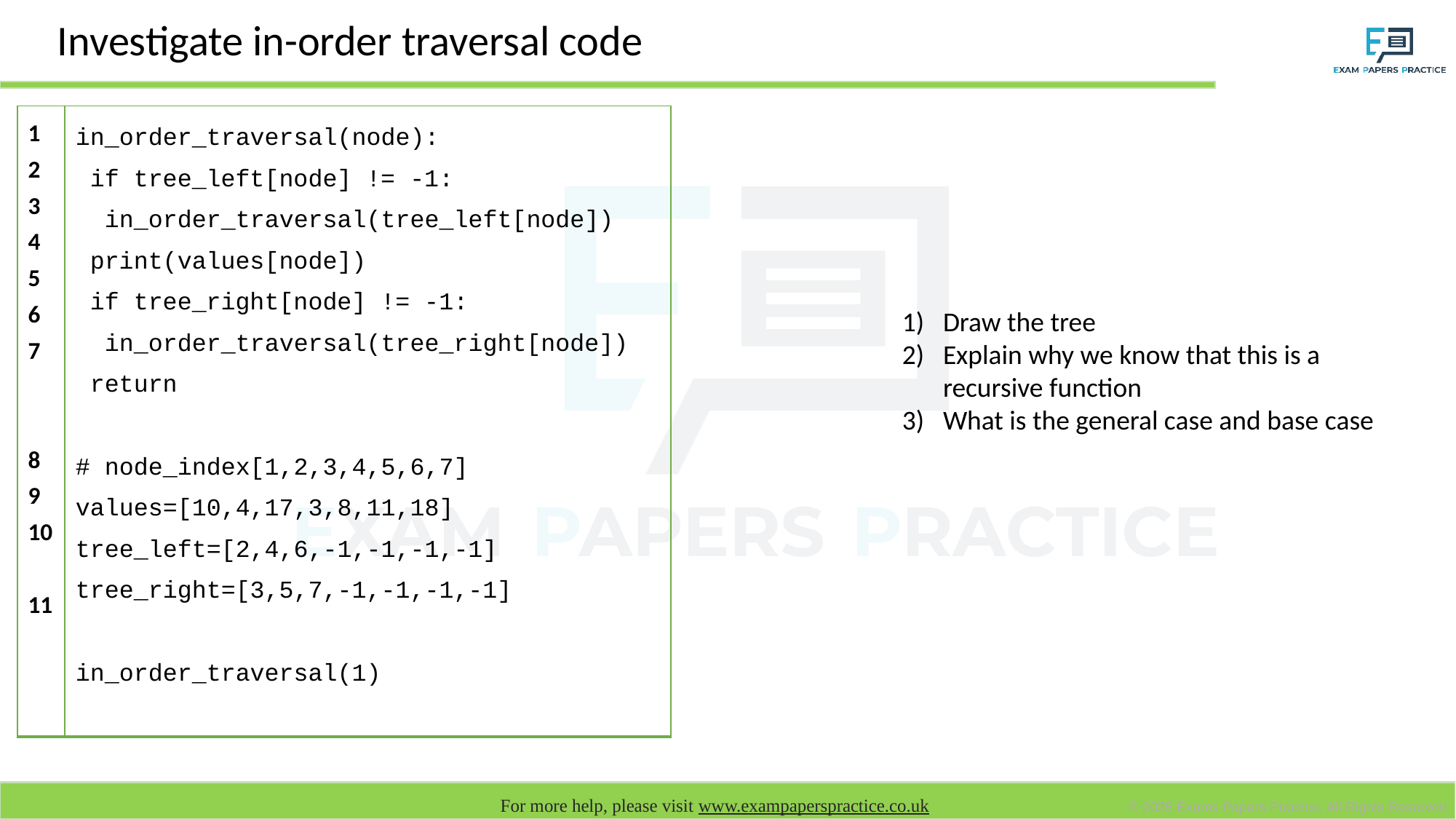

# Investigate in-order traversal code
| 1 2 3 4 5 6 7 8 9 10 11 | in\_order\_traversal(node): if tree\_left[node] != -1: in\_order\_traversal(tree\_left[node]) print(values[node]) if tree\_right[node] != -1: in\_order\_traversal(tree\_right[node]) return # node\_index[1,2,3,4,5,6,7] values=[10,4,17,3,8,11,18] tree\_left=[2,4,6,-1,-1,-1,-1] tree\_right=[3,5,7,-1,-1,-1,-1] in\_order\_traversal(1) |
| --- | --- |
Draw the tree
Explain why we know that this is a recursive function
What is the general case and base case